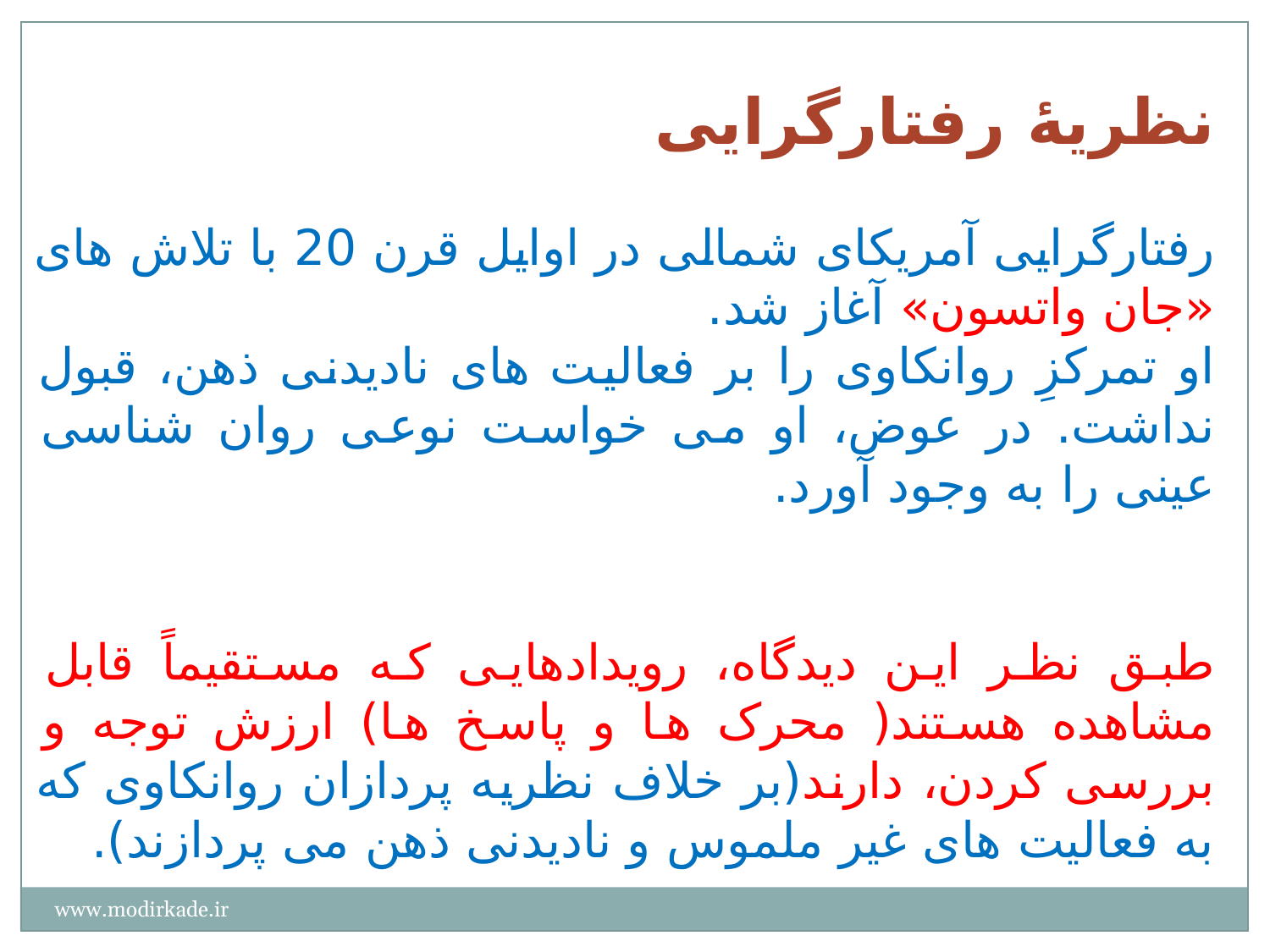

نظریۀ رفتارگرایی

رفتارگرایی آمریکای شمالی در اوایل قرن 20 با تلاش های «جان واتسون» آغاز شد.
او تمرکزِ روانکاوی را بر فعالیت های نادیدنی ذهن، قبول نداشت. در عوض، او می خواست نوعی روان شناسی عینی را به وجود آورد.

طبق نظر این دیدگاه، رویدادهایی که مستقیماً قابل مشاهده هستند( محرک ها و پاسخ ها) ارزش توجه و بررسی کردن، دارند(بر خلاف نظریه پردازان روانکاوی که به فعالیت های غیر ملموس و نادیدنی ذهن می پردازند).

www.modirkade.ir